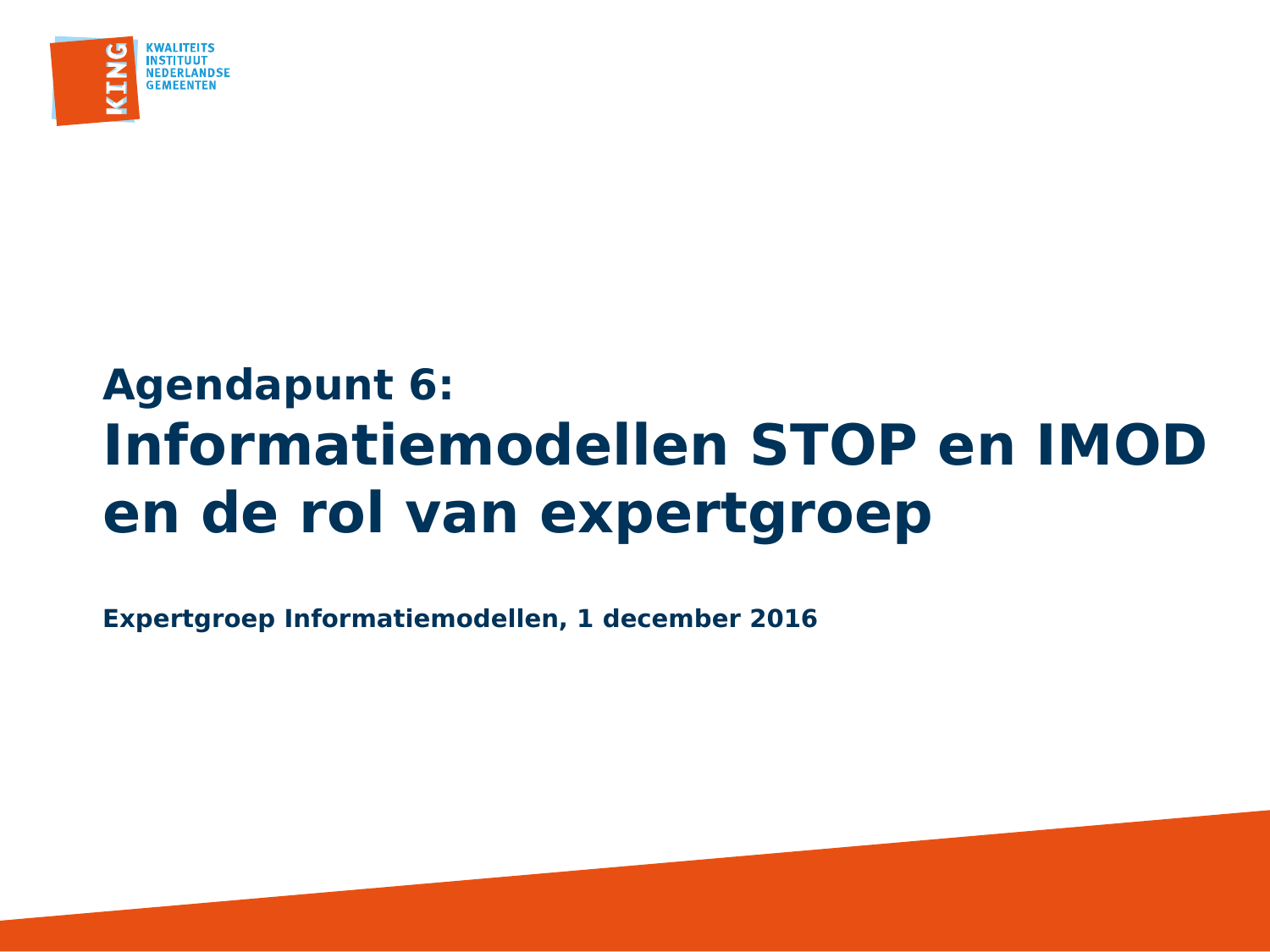

# Agendapunt 6: Informatiemodellen STOP en IMOD en de rol van expertgroep Expertgroep Informatiemodellen, 1 december 2016